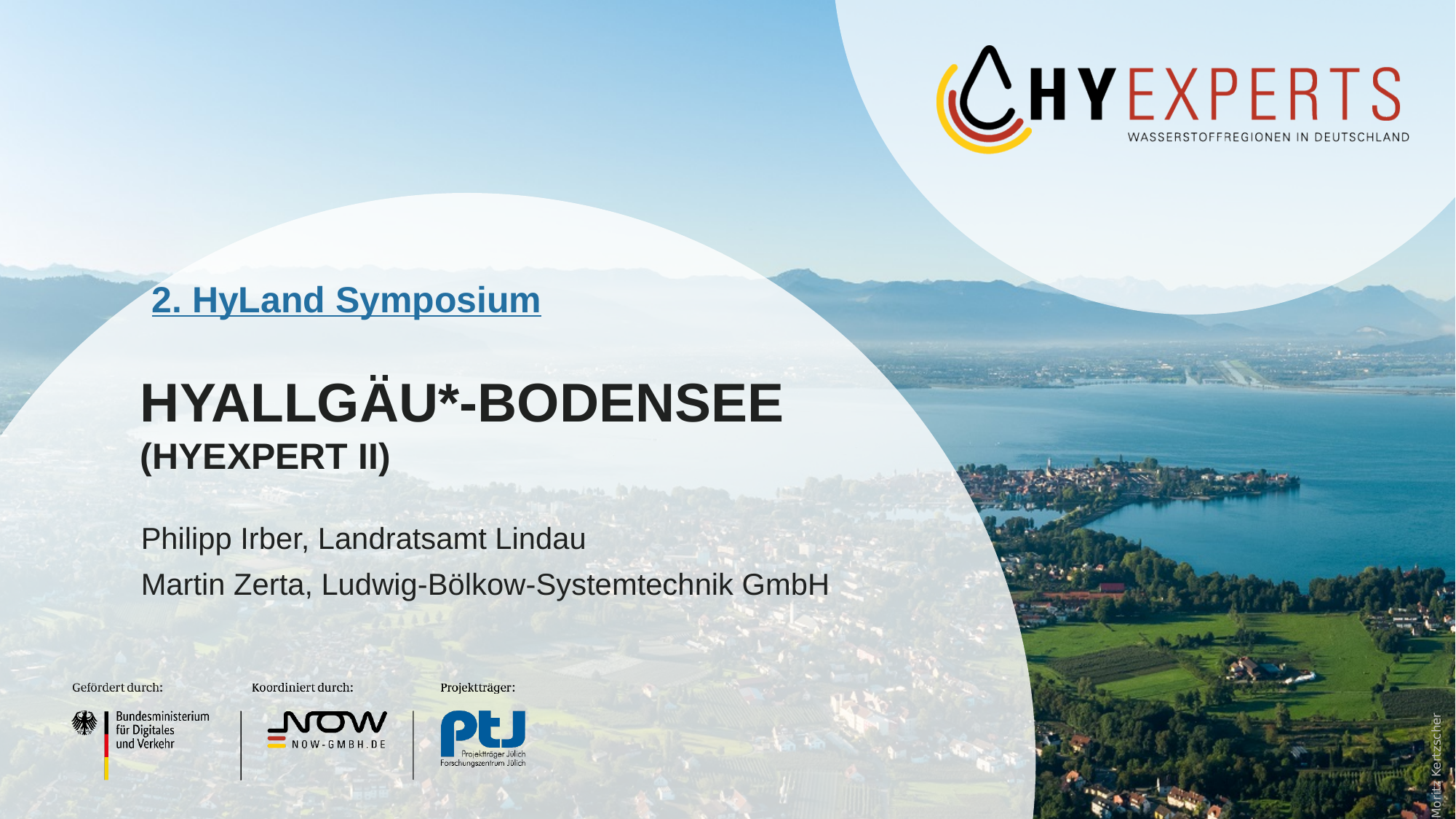

2. HyLand Symposium
# HyAllgäu*-Bodensee (HyExpert II)
Philipp Irber, Landratsamt Lindau
Martin Zerta, Ludwig-Bölkow-Systemtechnik GmbH